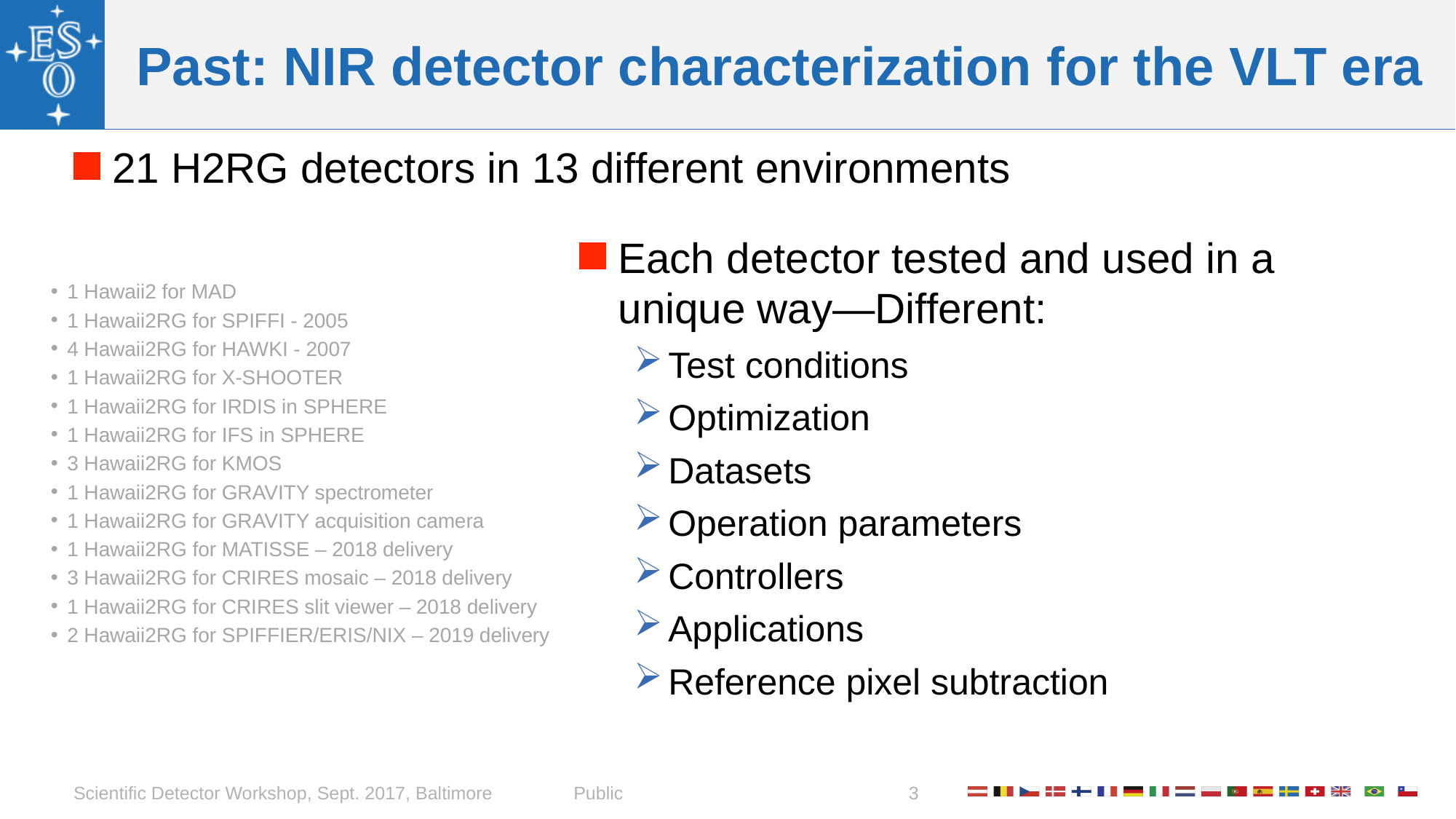

# Past: NIR detector characterization for the VLT era
21 H2RG detectors in 13 different environments
Each detector tested and used in a unique way—Different:
Test conditions
Optimization
Datasets
Operation parameters
Controllers
Applications
Reference pixel subtraction
1 Hawaii2 for MAD
1 Hawaii2RG for SPIFFI - 2005
4 Hawaii2RG for HAWKI - 2007
1 Hawaii2RG for X-SHOOTER
1 Hawaii2RG for IRDIS in SPHERE
1 Hawaii2RG for IFS in SPHERE
3 Hawaii2RG for KMOS
1 Hawaii2RG for GRAVITY spectrometer
1 Hawaii2RG for GRAVITY acquisition camera
1 Hawaii2RG for MATISSE – 2018 delivery
3 Hawaii2RG for CRIRES mosaic – 2018 delivery
1 Hawaii2RG for CRIRES slit viewer – 2018 delivery
2 Hawaii2RG for SPIFFIER/ERIS/NIX – 2019 delivery

Scientific Detector Workshop, Sept. 2017, Baltimore                Public
3